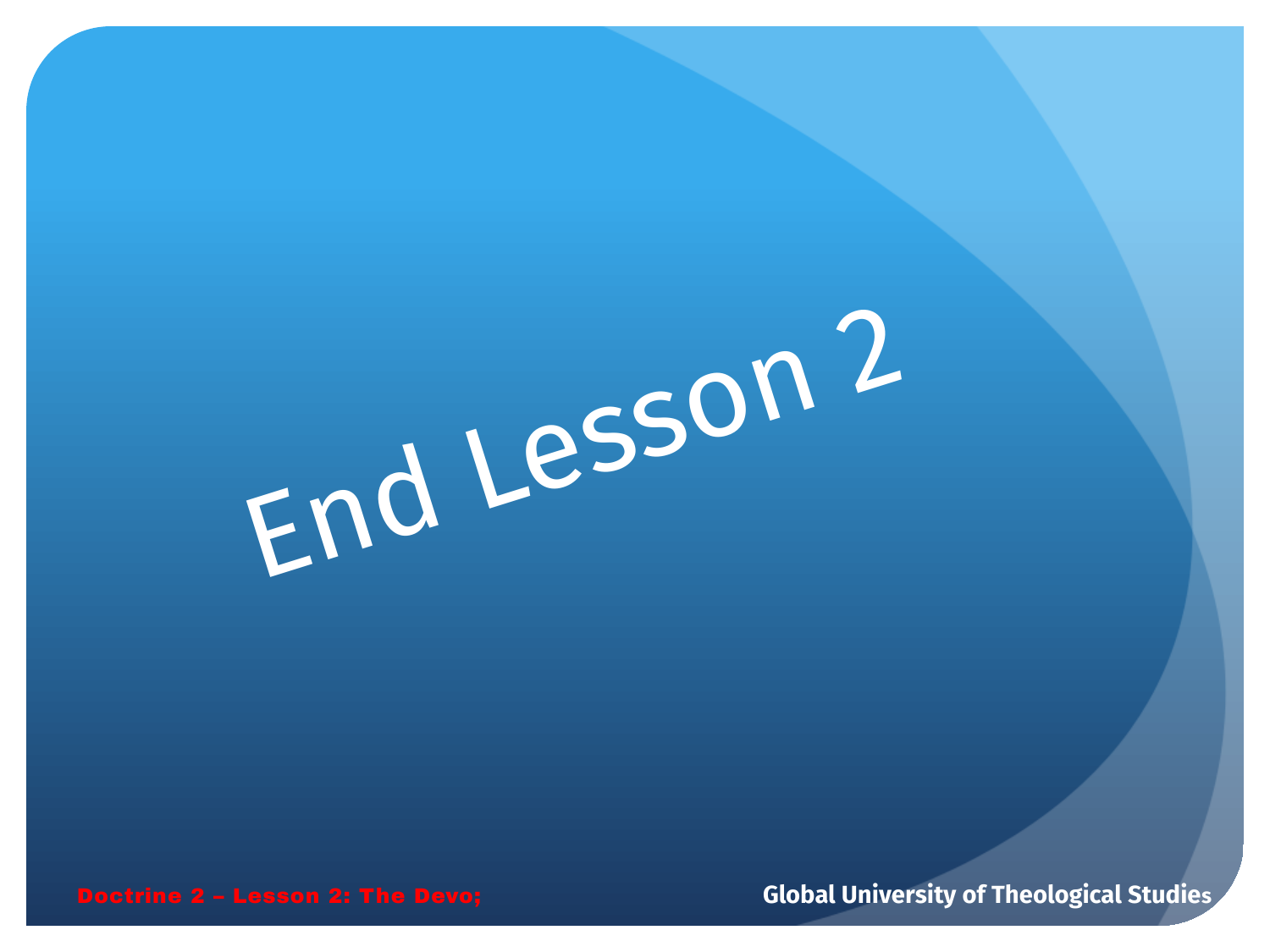

End Lesson 2
Doctrine 2 – Lesson 2: The Devo;                                     Global University of Theological Studies